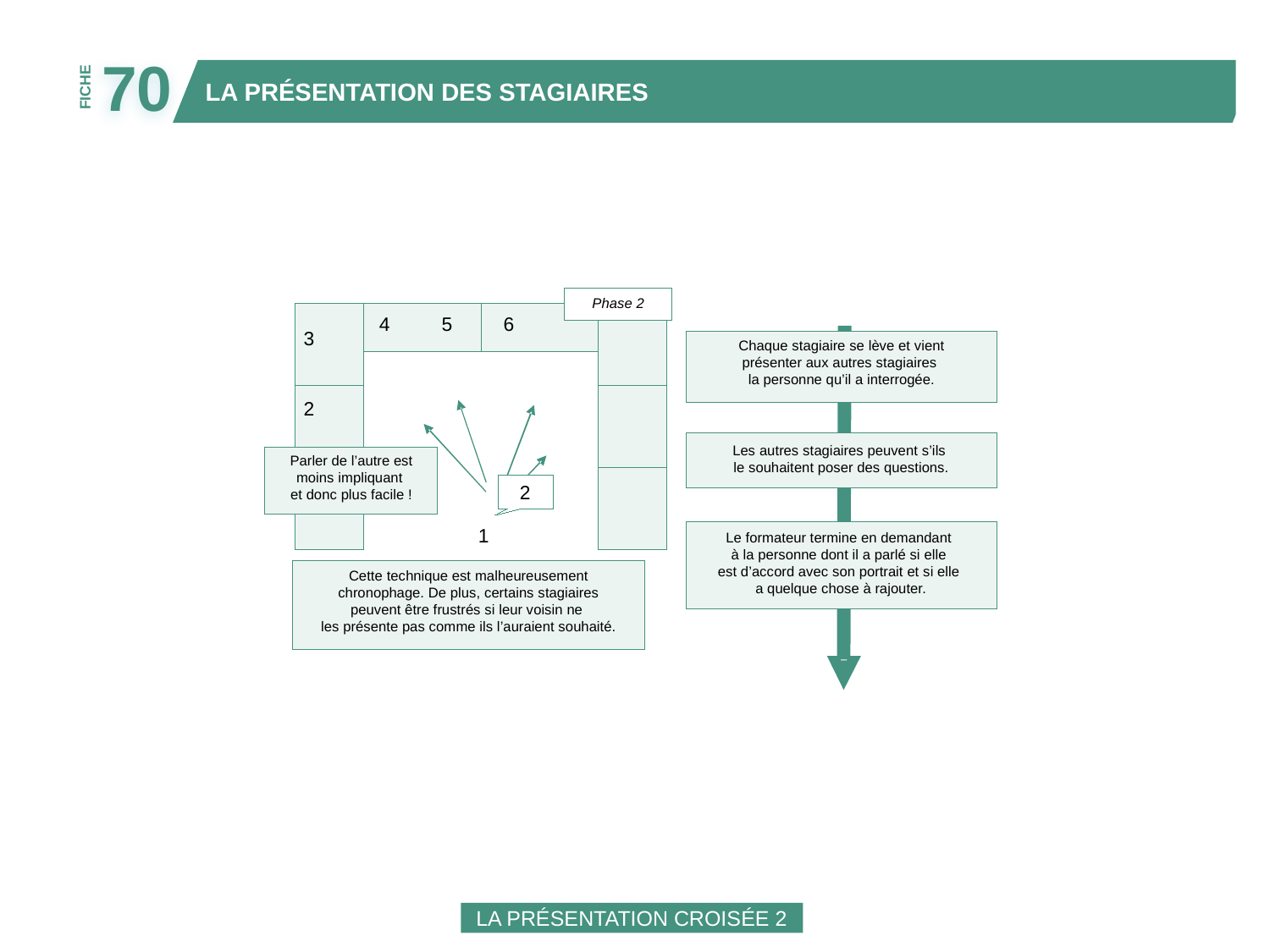

70

LA PRÉSENTATION DES STAGIAIRES
FICHE

Phase 2

4
5
6
3

Chaque stagiaire se lève et vient
présenter aux autres stagiaires
la personne qu’il a interrogée.

2

Les autres stagiaires peuvent s’ils
le souhaitent poser des questions.

Parler de l’autre est
moins impliquant
et donc plus facile !

2

1
Le formateur termine en demandant
à la personne dont il a parlé si elle
est d’accord avec son portrait et si elle
a quelque chose à rajouter.

Cette technique est malheureusement
chronophage. De plus, certains stagiaires
peuvent être frustrés si leur voisin ne
les présente pas comme ils l’auraient souhaité.
LA PRÉSENTATION CROISÉE 2